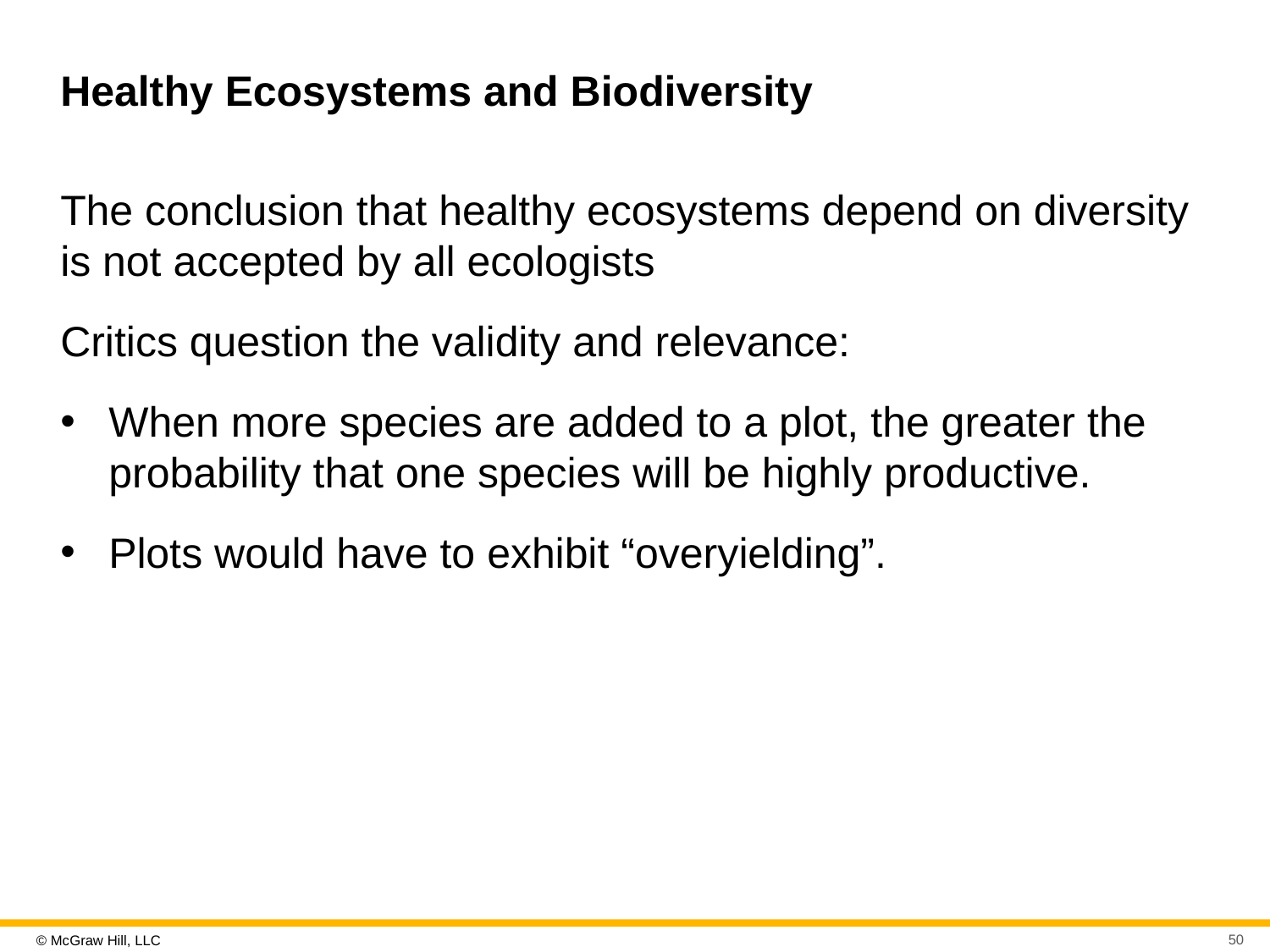

# Healthy Ecosystems and Biodiversity
The conclusion that healthy ecosystems depend on diversity is not accepted by all ecologists
Critics question the validity and relevance:
When more species are added to a plot, the greater the probability that one species will be highly productive.
Plots would have to exhibit “overyielding”.
50